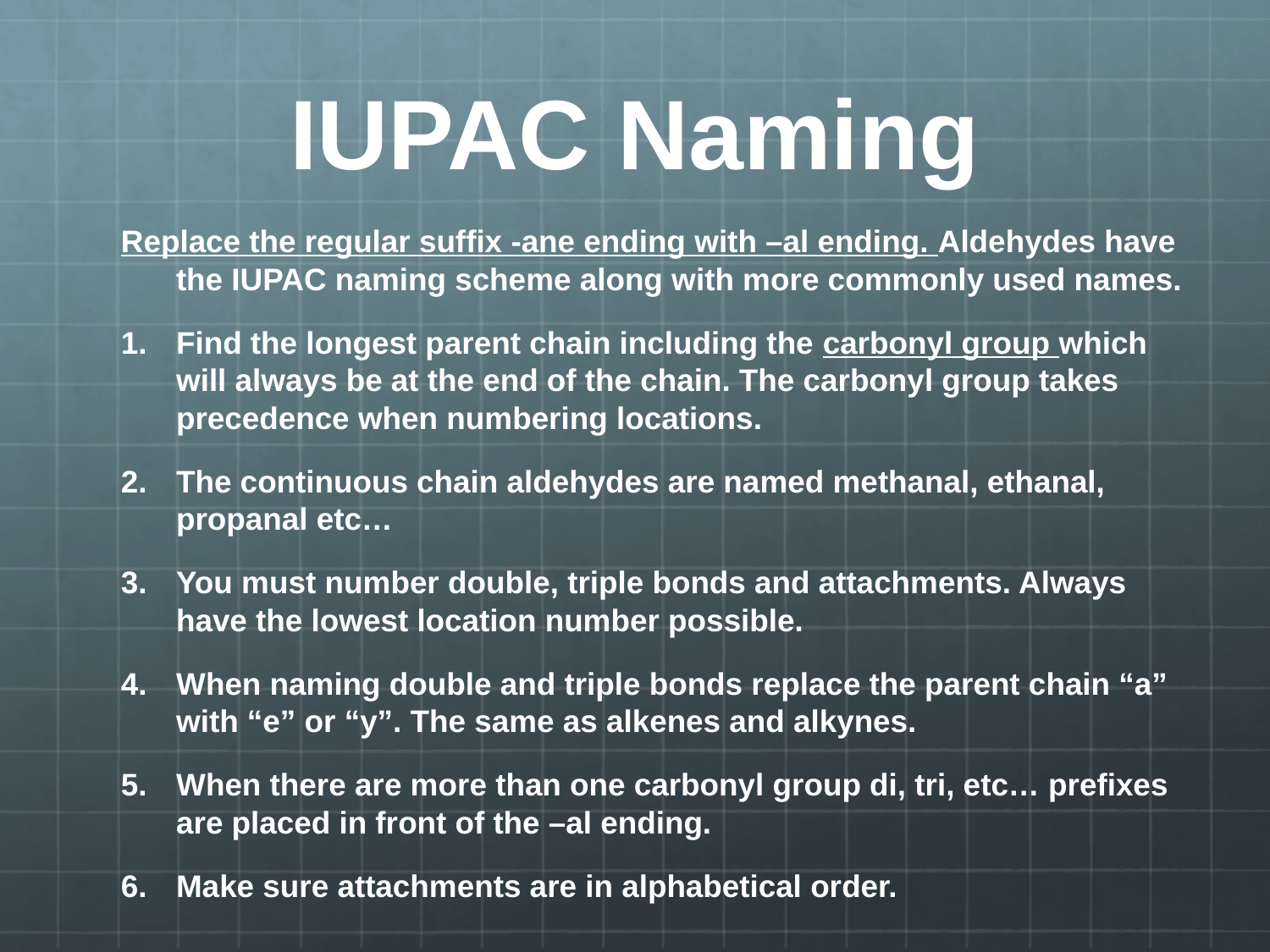

# IUPAC Naming
Replace the regular suffix -ane ending with –al ending. Aldehydes have the IUPAC naming scheme along with more commonly used names.
Find the longest parent chain including the carbonyl group which will always be at the end of the chain. The carbonyl group takes precedence when numbering locations.
The continuous chain aldehydes are named methanal, ethanal, propanal etc…
You must number double, triple bonds and attachments. Always have the lowest location number possible.
When naming double and triple bonds replace the parent chain “a” with “e” or “y”. The same as alkenes and alkynes.
When there are more than one carbonyl group di, tri, etc… prefixes are placed in front of the –al ending.
Make sure attachments are in alphabetical order.